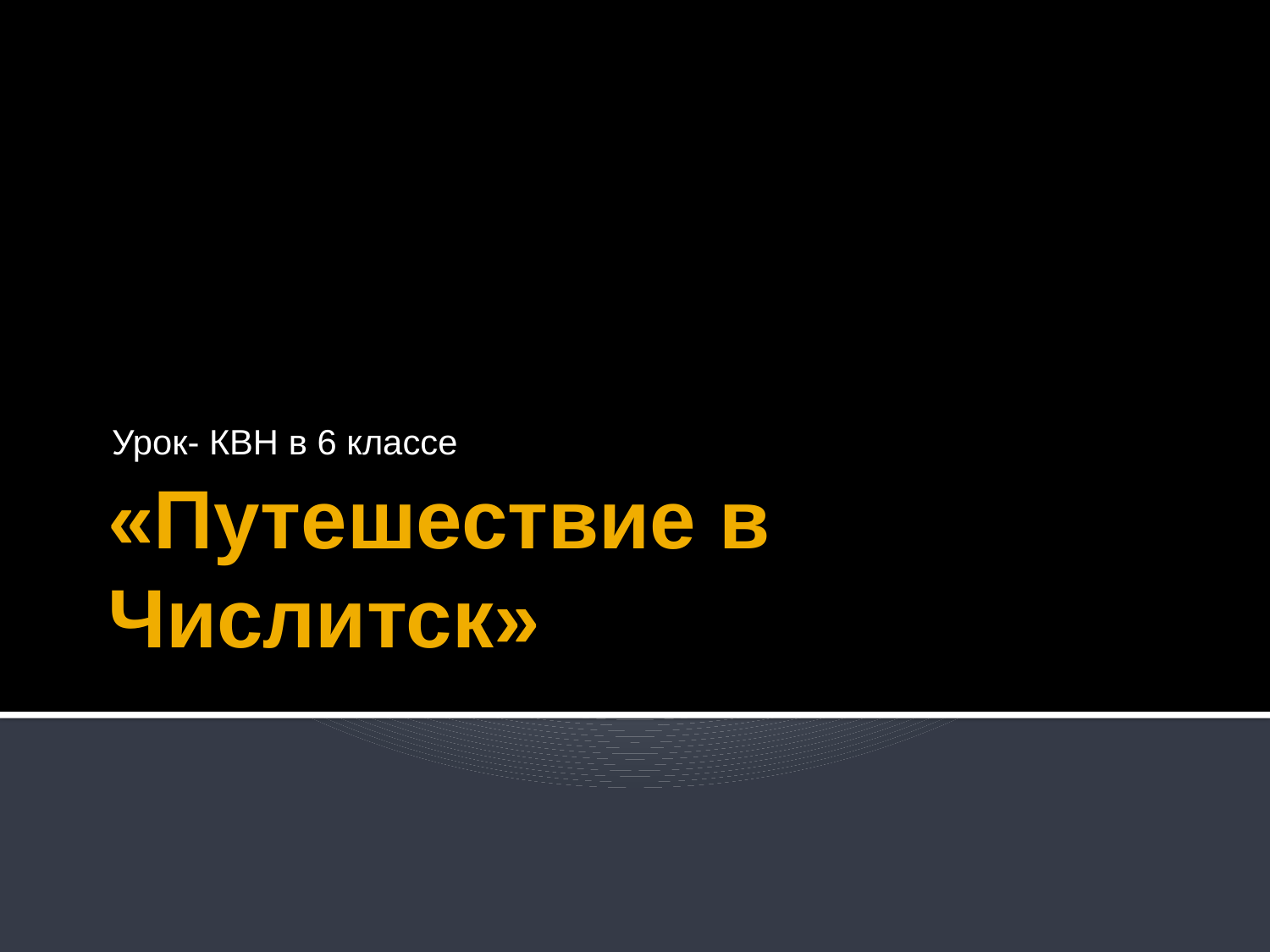

Урок- КВН в 6 классе
# «Путешествие в Числитск»